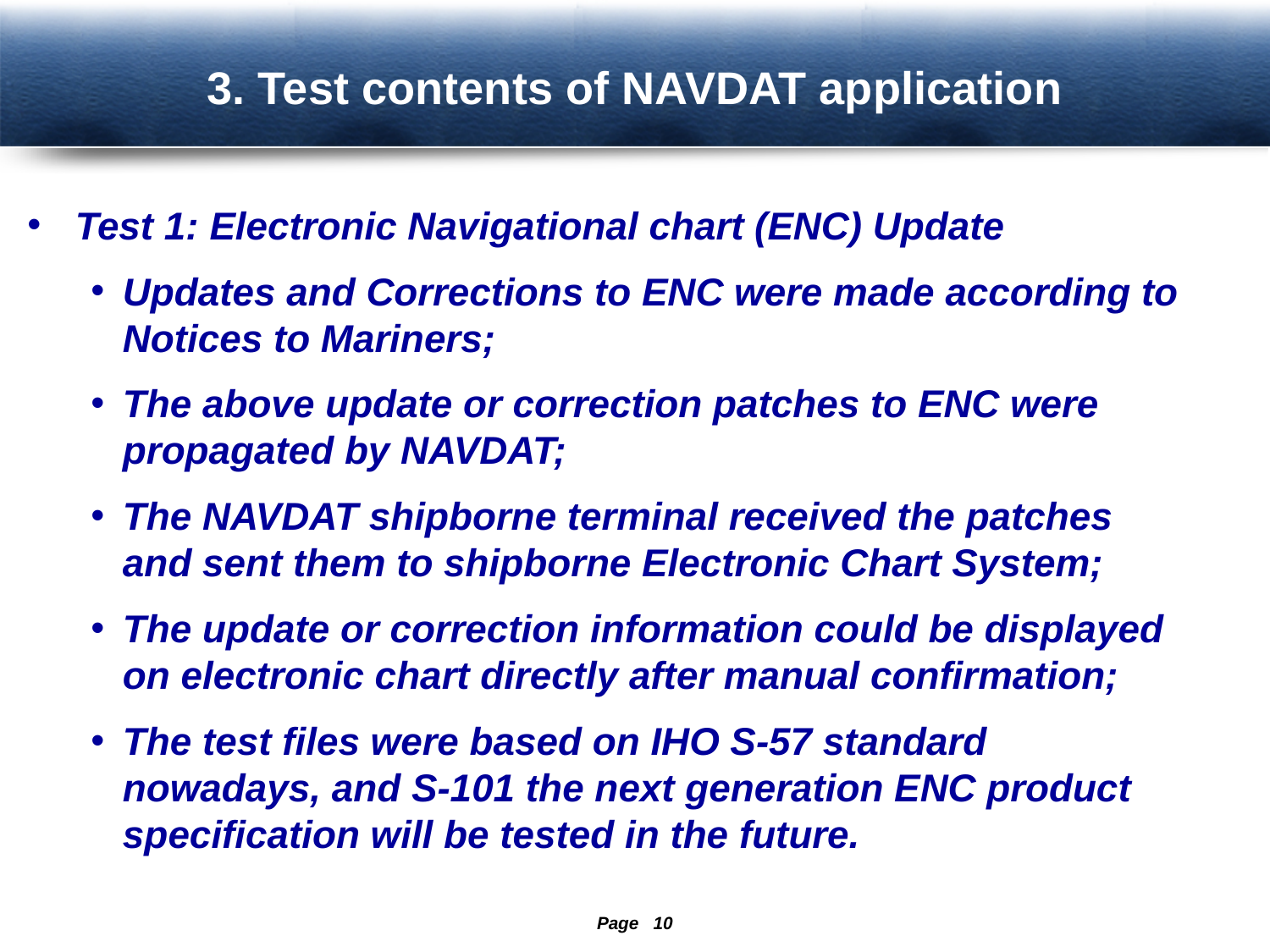

3. Test contents of NAVDAT application
Test 1: Electronic Navigational chart (ENC) Update
Updates and Corrections to ENC were made according to Notices to Mariners;
The above update or correction patches to ENC were propagated by NAVDAT;
The NAVDAT shipborne terminal received the patches and sent them to shipborne Electronic Chart System;
The update or correction information could be displayed on electronic chart directly after manual confirmation;
The test files were based on IHO S-57 standard nowadays, and S-101 the next generation ENC product specification will be tested in the future.